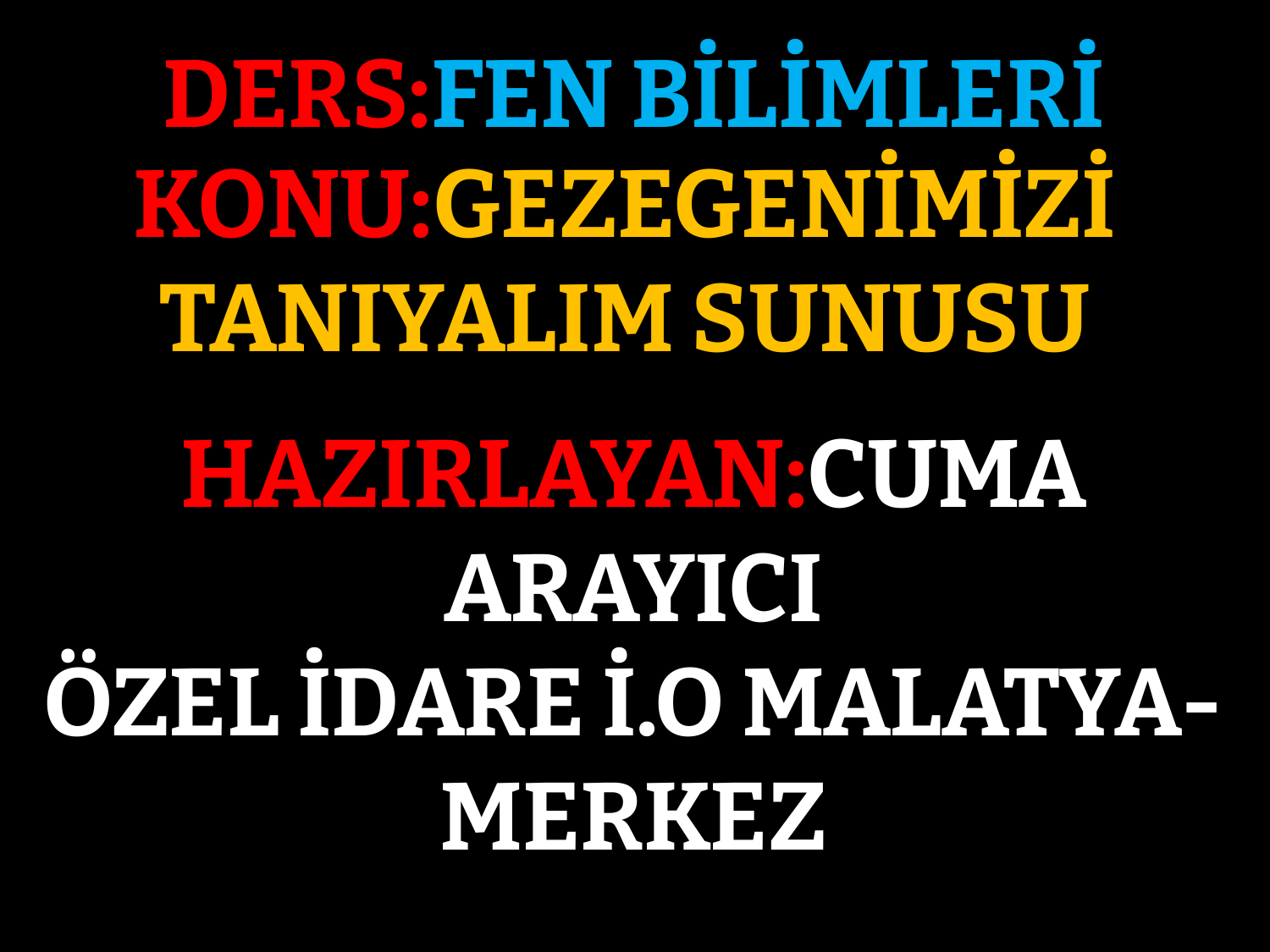

DERS:FEN BİLİMLERİ
KONU:GEZEGENİMİZİ TANIYALIM SUNUSU
HAZIRLAYAN:CUMA ARAYICI
ÖZEL İDARE İ.O MALATYA-MERKEZ